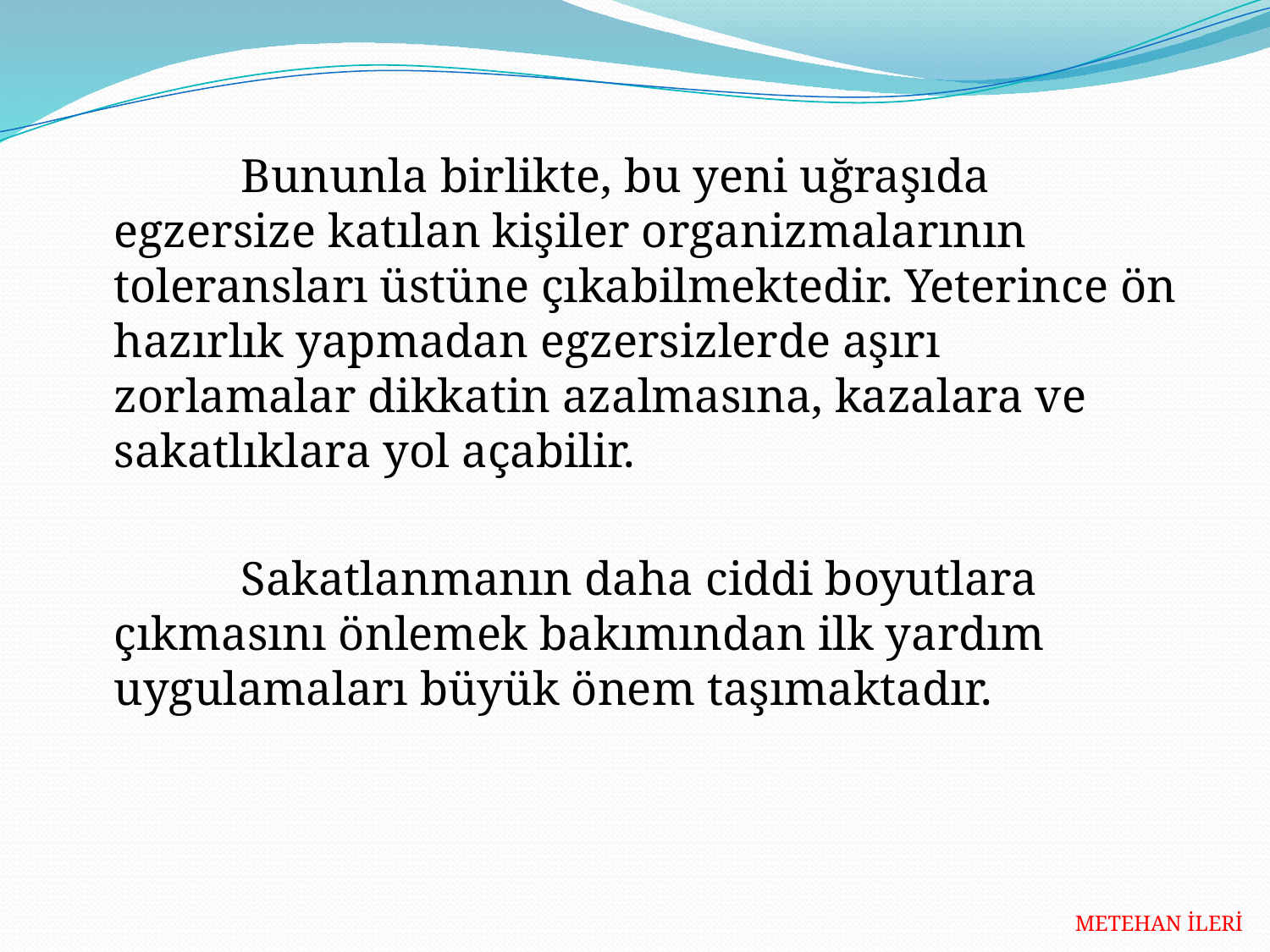

Bununla birlikte, bu yeni uğraşıda egzersize katılan kişiler organizmalarının toleransları üstüne çıkabilmektedir. Yeterince ön hazırlık yapmadan egzersizlerde aşırı zorlamalar dikkatin azalmasına, kazalara ve sakatlıklara yol açabilir.

		Sakatlanmanın daha ciddi boyutlara çıkmasını önlemek bakımından ilk yardım uygulamaları büyük önem taşımaktadır.
METEHAN İLERİ